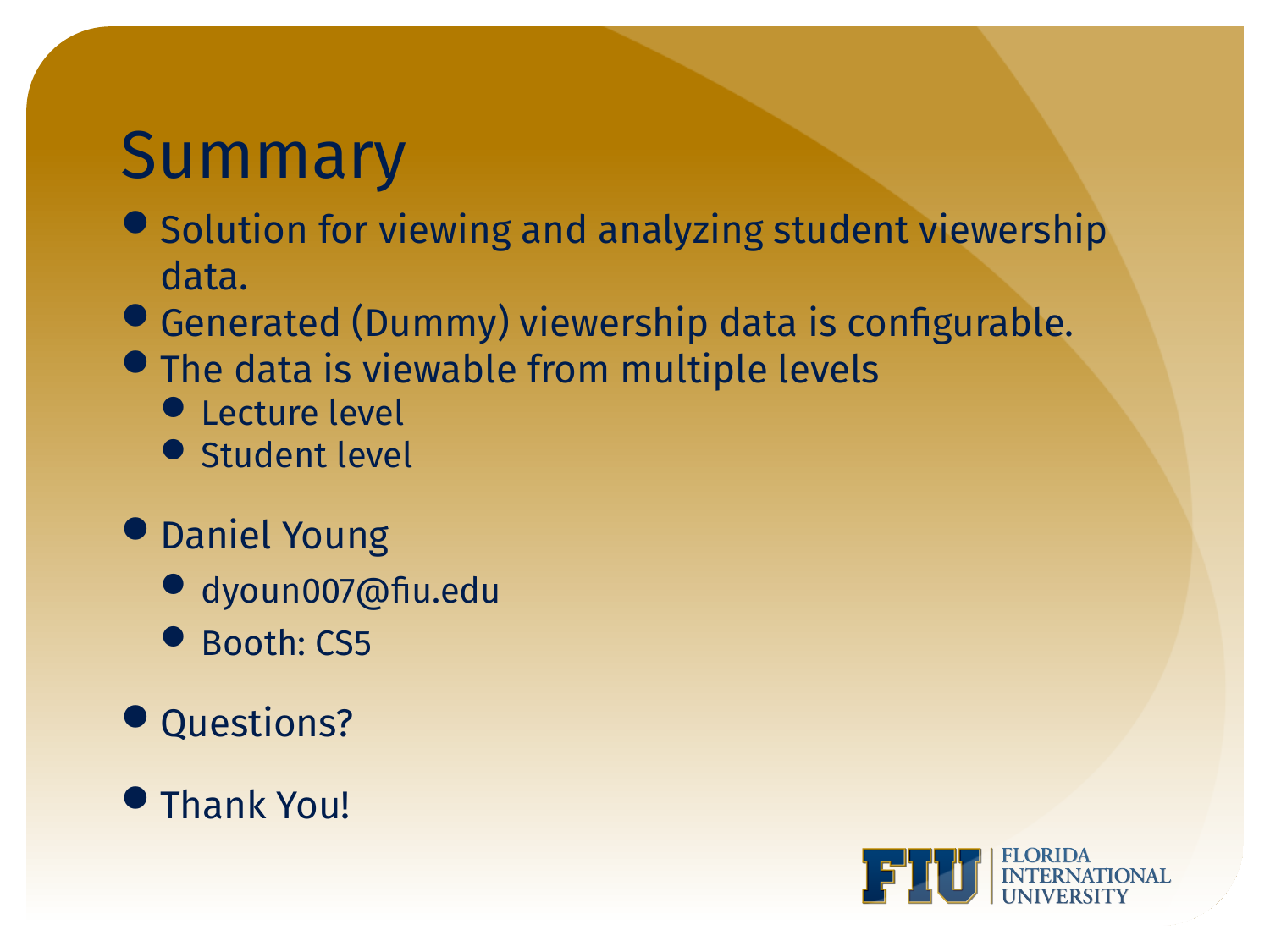

# Summary
Solution for viewing and analyzing student viewership data.
Generated (Dummy) viewership data is configurable.
The data is viewable from multiple levels
Lecture level
Student level
Daniel Young
dyoun007@fiu.edu
Booth: CS5
Questions?
Thank You!